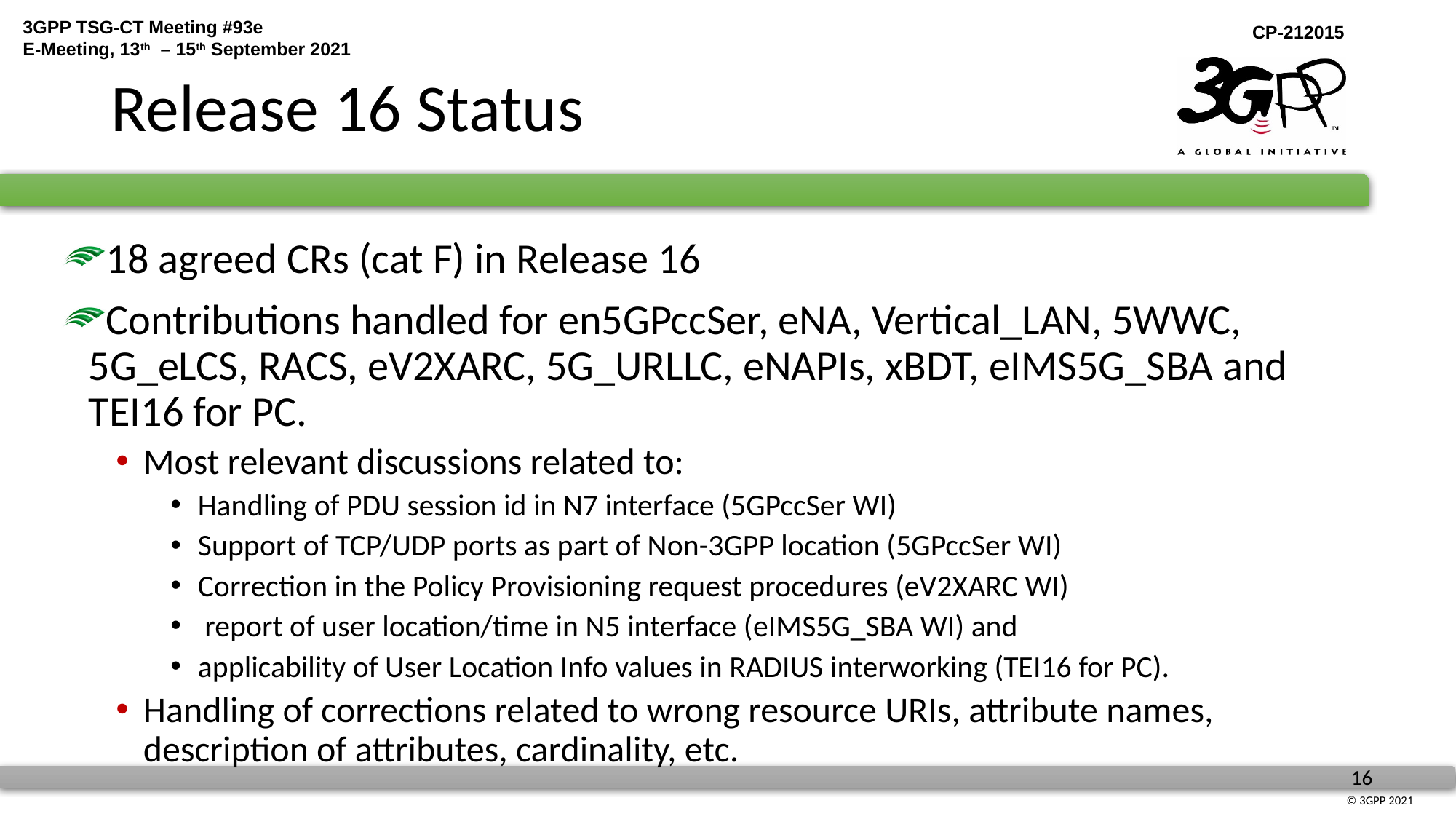

# Release 16 Status
18 agreed CRs (cat F) in Release 16
Contributions handled for en5GPccSer, eNA, Vertical_LAN, 5WWC, 5G_eLCS, RACS, eV2XARC, 5G_URLLC, eNAPIs, xBDT, eIMS5G_SBA and TEI16 for PC.
Most relevant discussions related to:
Handling of PDU session id in N7 interface (5GPccSer WI)
Support of TCP/UDP ports as part of Non-3GPP location (5GPccSer WI)
Correction in the Policy Provisioning request procedures (eV2XARC WI)
 report of user location/time in N5 interface (eIMS5G_SBA WI) and
applicability of User Location Info values in RADIUS interworking (TEI16 for PC).
Handling of corrections related to wrong resource URIs, attribute names, description of attributes, cardinality, etc.